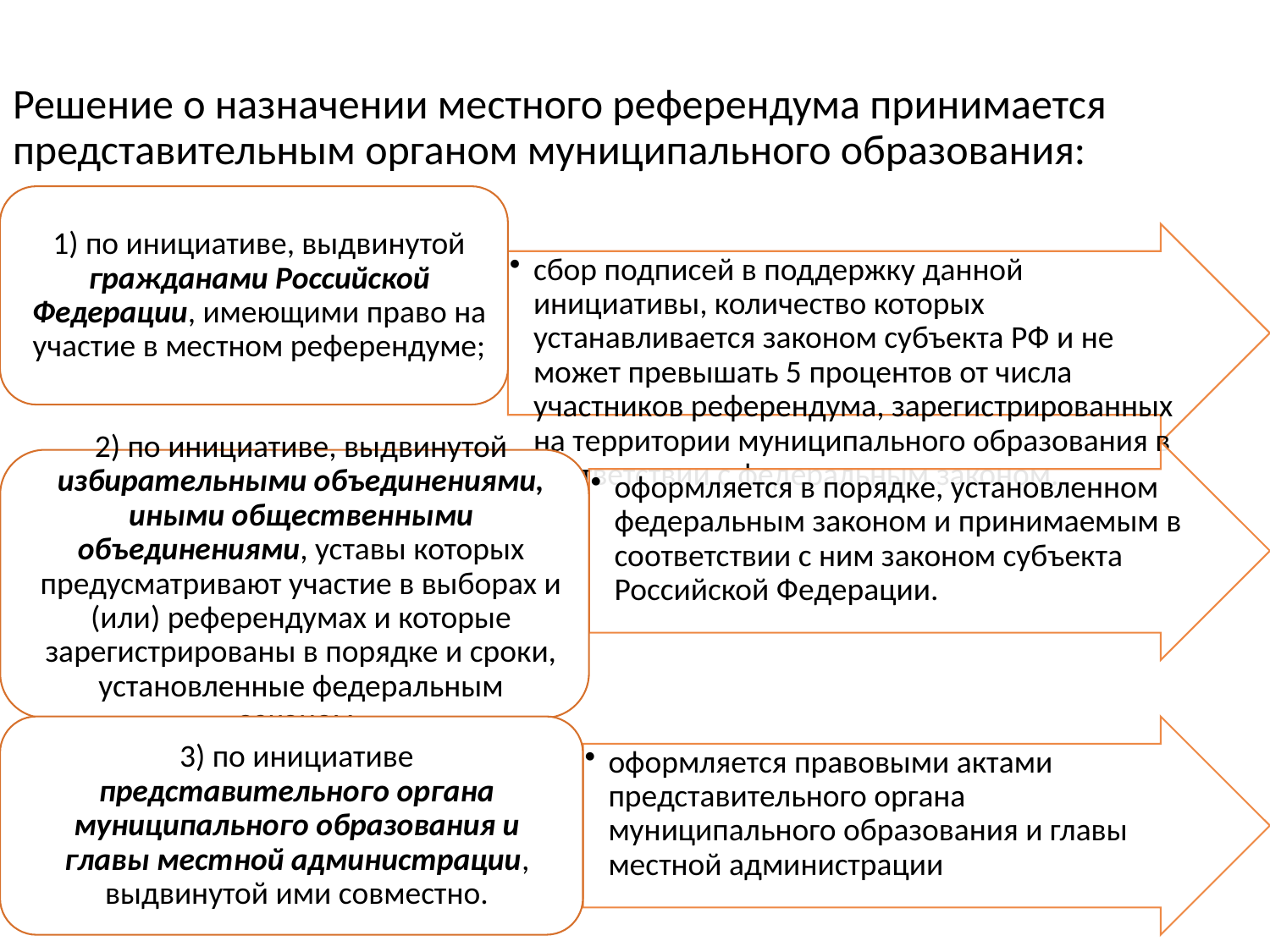

# Решение о назначении местного референдума принимается представительным органом муниципального образования:
сбор подписей в поддержку данной инициативы, количество которых устанавливается законом субъекта РФ и не может превышать 5 процентов от числа участников референдума, зарегистрированных на территории муниципального образования в соответствии с федеральным законом.
1) по инициативе, выдвинутой гражданами Российской Федерации, имеющими право на участие в местном референдуме;
оформляется в порядке, установленном федеральным законом и принимаемым в соответствии с ним законом субъекта Российской Федерации.
2) по инициативе, выдвинутой избирательными объединениями, иными общественными объединениями, уставы которых предусматривают участие в выборах и (или) референдумах и которые зарегистрированы в порядке и сроки, установленные федеральным законом;
оформляется правовыми актами представительного органа муниципального образования и главы местной администрации
3) по инициативе представительного органа муниципального образования и главы местной администрации, выдвинутой ими совместно.